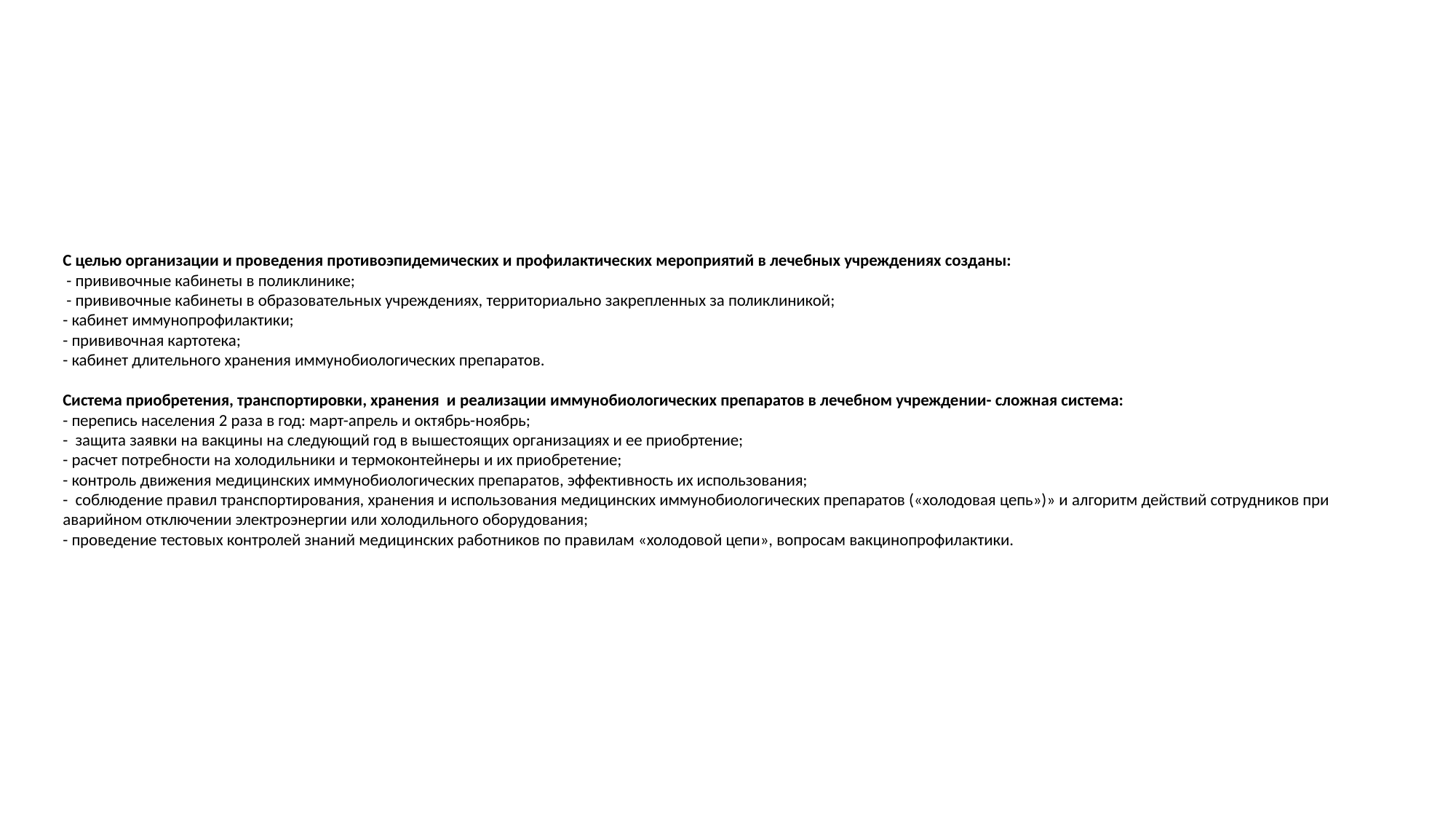

# С целью организации и проведения противоэпидемических и профилактических мероприятий в лечебных учреждениях созданы: - прививочные кабинеты в поликлинике; - прививочные кабинеты в образовательных учреждениях, территориально закрепленных за поликлиникой; - кабинет иммунопрофилактики; - прививочная картотека; - кабинет длительного хранения иммунобиологических препаратов. Система приобретения, транспортировки, хранения  и реализации иммунобиологических препаратов в лечебном учреждении- сложная система: - перепись населения 2 раза в год: март-апрель и октябрь-ноябрь; -  защита заявки на вакцины на следующий год в вышестоящих организациях и ее приобртение; - расчет потребности на холодильники и термоконтейнеры и их приобретение; - контроль движения медицинских иммунобиологических препаратов, эффективность их использования; -  соблюдение правил транспортирования, хранения и использования медицинских иммунобиологических препаратов («холодовая цепь»)» и алгоритм действий сотрудников при аварийном отключении электроэнергии или холодильного оборудования; - проведение тестовых контролей знаний медицинских работников по правилам «холодовой цепи», вопросам вакцинопрофилактики.